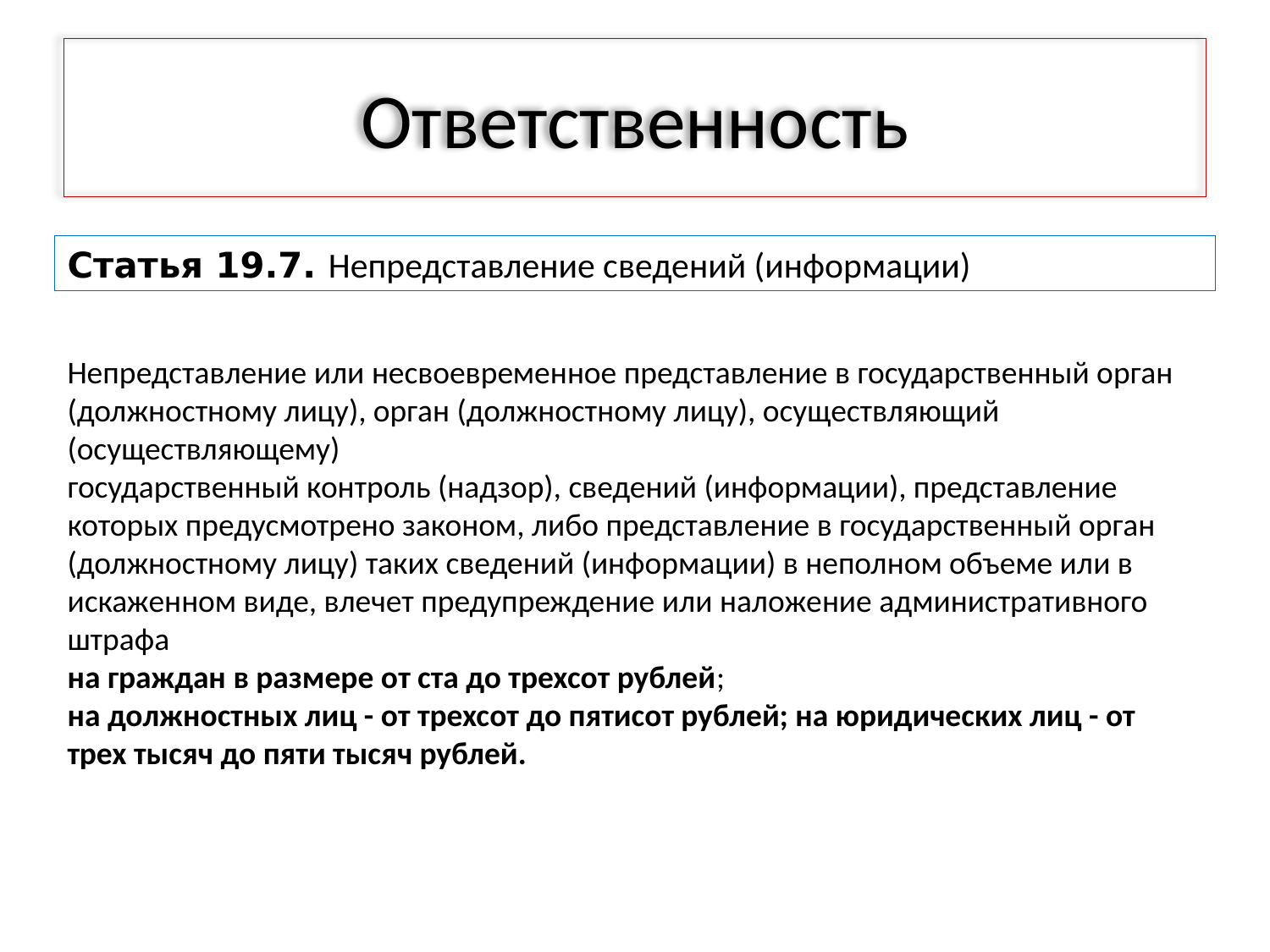

# Ответственность
Статья 19.7. Непредставление сведений (информации)
Непредставление или несвоевременное представление в государственный орган (должностному лицу), орган (должностному лицу), осуществляющий (осуществляющему)
государственный контроль (надзор), сведений (информации), представление которых предусмотрено законом, либо представление в государственный орган (должностному лицу) таких сведений (информации) в неполном объеме или в искаженном виде, влечет предупреждение или наложение административного штрафа
на граждан в размере от ста до трехсот рублей;
на должностных лиц - от трехсот до пятисот рублей; на юридических лиц - от трех тысяч до пяти тысяч рублей.